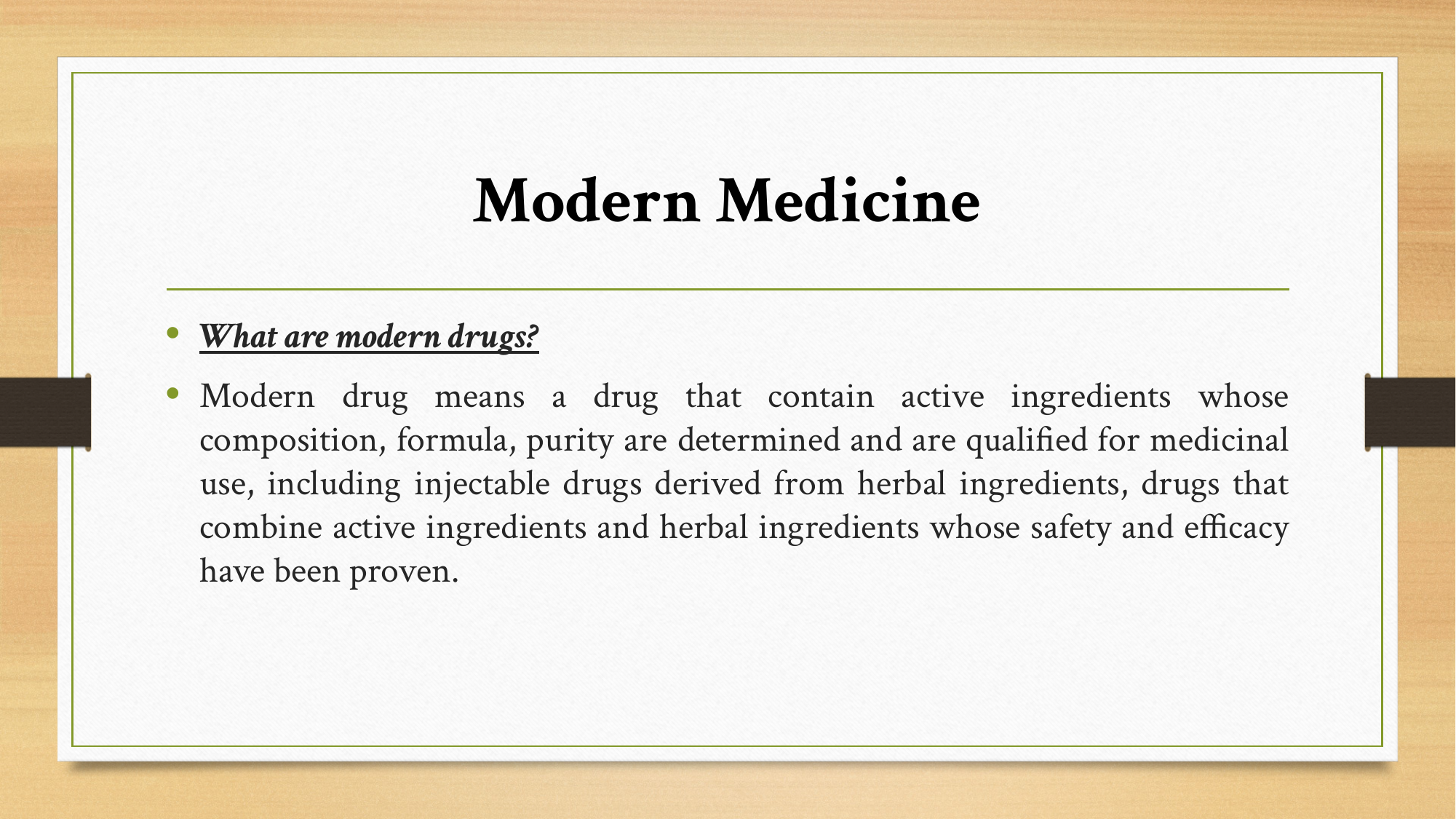

# Modern Medicine
What are modern drugs?
Modern drug means a drug that contain active ingredients whose composition, formula, purity are determined and are qualified for medicinal use, including injectable drugs derived from herbal ingredients, drugs that combine active ingredients and herbal ingredients whose safety and efficacy have been proven.